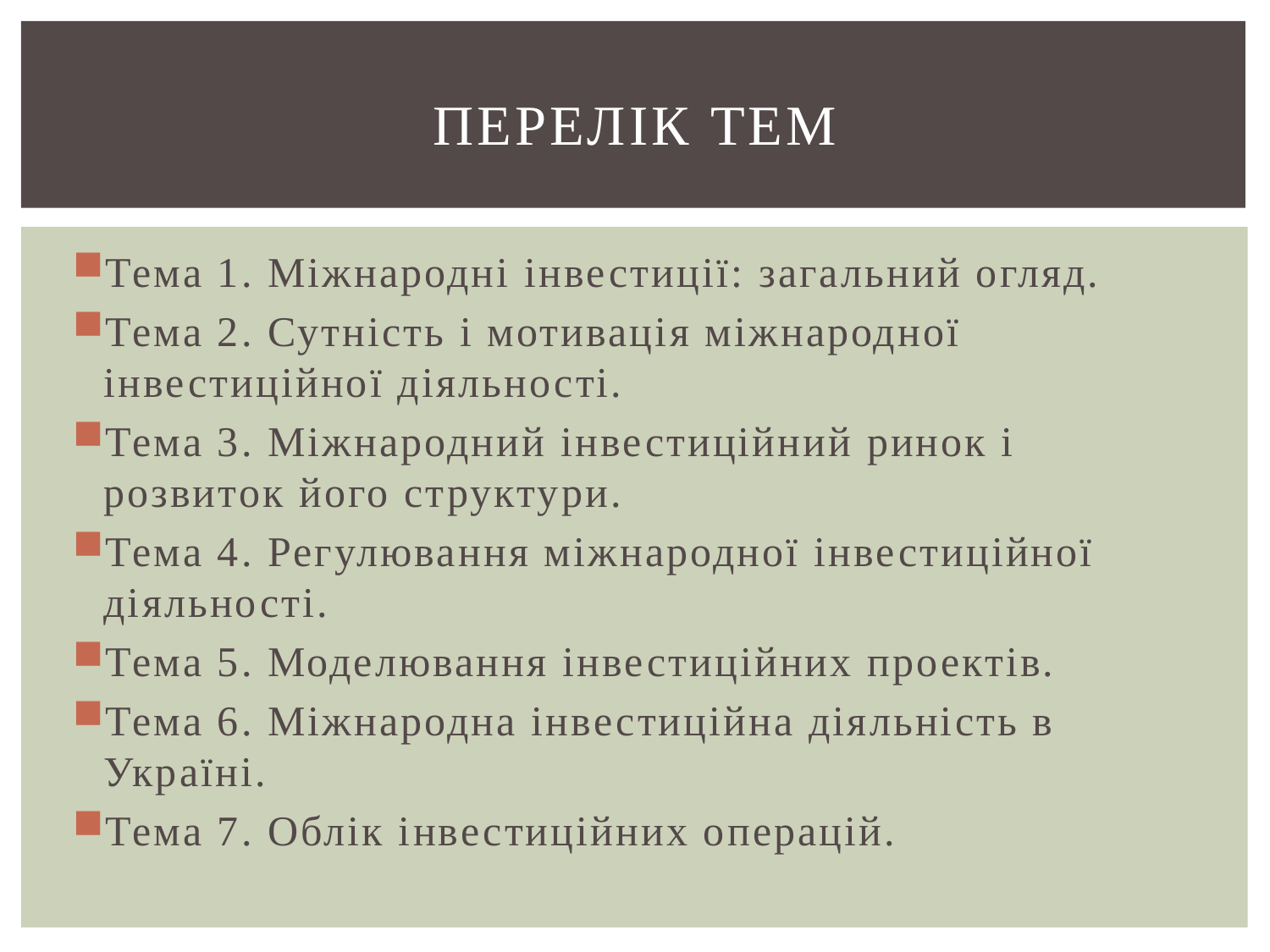

# Перелік тем
Тема 1. Міжнародні інвестиції: загальний огляд.
Тема 2. Сутність і мотивація міжнародної інвестиційної діяльності.
Тема 3. Міжнародний інвестиційний ринок і розвиток його структури.
Тема 4. Регулювання міжнародної інвестиційної діяльності.
Тема 5. Моделювання інвестиційних проектів.
Тема 6. Міжнародна інвестиційна діяльність в Україні.
Тема 7. Облік інвестиційних операцій.